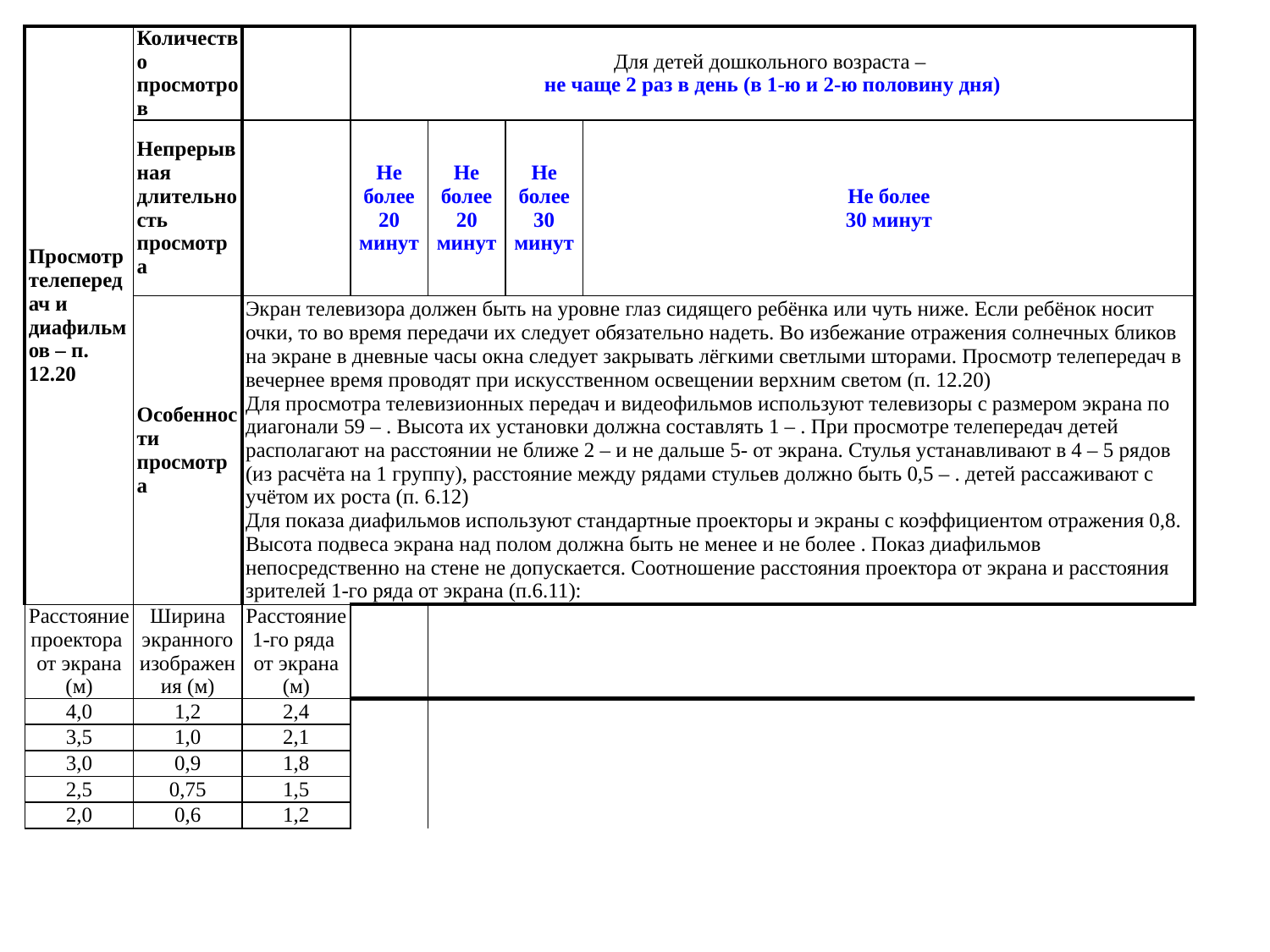

| Просмотр телепередач и диафильмов – п. 12.20 | Количество просмотров |  | Для детей дошкольного возраста – не чаще 2 раз в день (в 1-ю и 2-ю половину дня) |  |  |  |
| --- | --- | --- | --- | --- | --- | --- |
|  | Непрерывная длительность просмотра |  | Не более 20 минут | Не более 20 минут | Не более 30 минут | Не более 30 минут |
|  | Особенности просмотра | Экран телевизора должен быть на уровне глаз сидящего ребёнка или чуть ниже. Если ребёнок носит очки, то во время передачи их следует обязательно надеть. Во избежание отражения солнечных бликов на экране в дневные часы окна следует закрывать лёгкими светлыми шторами. Просмотр телепередач в вечернее время проводят при искусственном освещении верхним светом (п. 12.20) Для просмотра телевизионных передач и видеофильмов используют телевизоры с размером экрана по диагонали 59 – . Высота их установки должна составлять 1 – . При просмотре телепередач детей располагают на расстоянии не ближе 2 – и не дальше 5- от экрана. Стулья устанавливают в 4 – 5 рядов (из расчёта на 1 группу), расстояние между рядами стульев должно быть 0,5 – . детей рассаживают с учётом их роста (п. 6.12) Для показа диафильмов используют стандартные проекторы и экраны с коэффициентом отражения 0,8. Высота подвеса экрана над полом должна быть не менее и не более . Показ диафильмов непосредственно на стене не допускается. Соотношение расстояния проектора от экрана и расстояния зрителей 1-го ряда от экрана (п.6.11): |  |  |  |  |
| Расстояние проектора от экрана (м) | Ширина экранного изображения (м) | Расстояние 1-го ряда от экрана (м) |  |  |  |  |
| 4,0 | 1,2 | 2,4 |  |  |  |  |
| 3,5 | 1,0 | 2,1 |  |  |  |  |
| 3,0 | 0,9 | 1,8 |  |  |  |  |
| 2,5 | 0,75 | 1,5 |  |  |  |  |
| 2,0 | 0,6 | 1,2 |  |  |  |  |